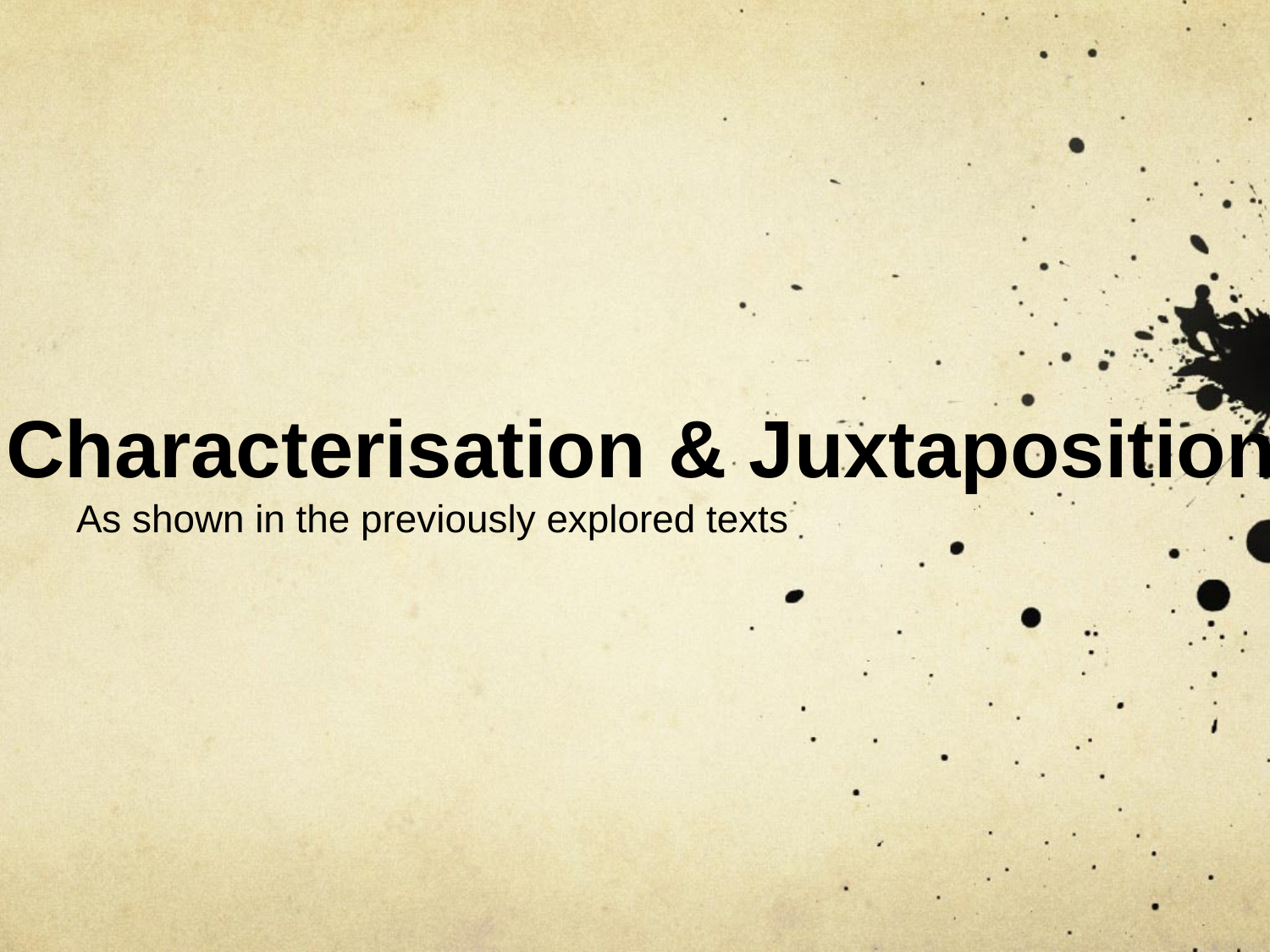

# Characterisation & Juxtaposition
As shown in the previously explored texts